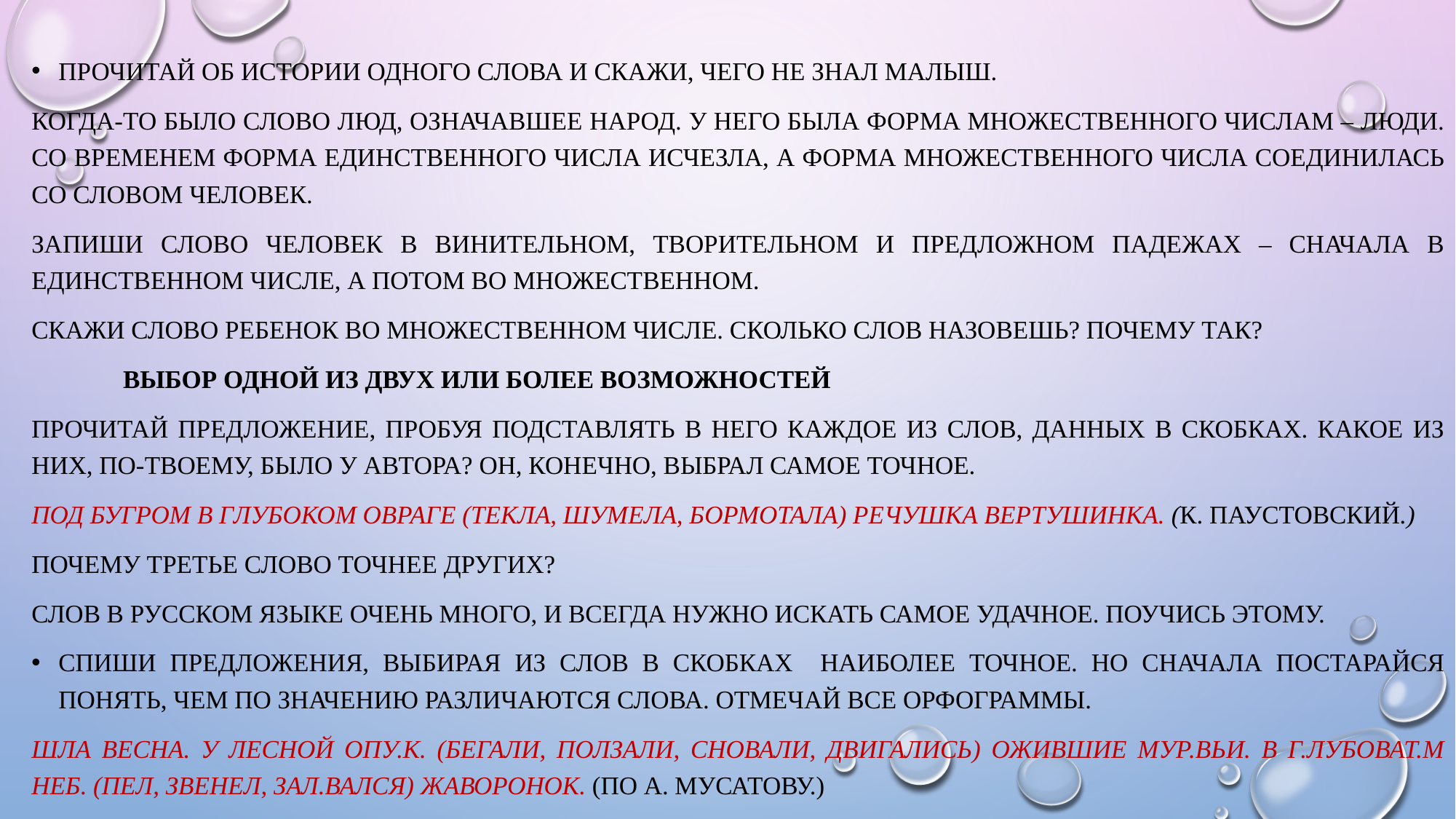

Прочитай об истории одного слова и скажи, чего не знал малыш.
Когда-то было слово люд, означавшее народ. У него была форма множественного числам – люди. Со временем форма единственного числа исчезла, а форма множественного числа соединилась со словом человек.
Запиши слово человек в винительном, творительном и предложном падежах – сначала в единственном числе, а потом во множественном.
Скажи слово ребенок во множественном числе. Сколько слов назовешь? Почему так?
	выбор одной из двух или более возможностей
Прочитай предложение, пробуя подставлять в него каждое из слов, данных в скобках. Какое из них, по-твоему, было у автора? Он, конечно, выбрал самое точное.
Под бугром в глубоком овраге (текла, шумела, бормотала) речушка Вертушинка. (К. Паустовский.)
Почему третье слово точнее других?
Слов в русском языке очень много, и всегда нужно искать самое удачное. Поучись этому.
Спиши предложения, выбирая из слов в скобках  наиболее точное. Но сначала постарайся понять, чем по значению различаются слова. Отмечай все орфограммы.
Шла весна. У лесной опу.к. (бегали, ползали, сновали, двигались) ожившие мур.вьи. В г.лубоват.м неб. (пел, звенел, зал.вался) жаворонок. (По А. Мусатову.)